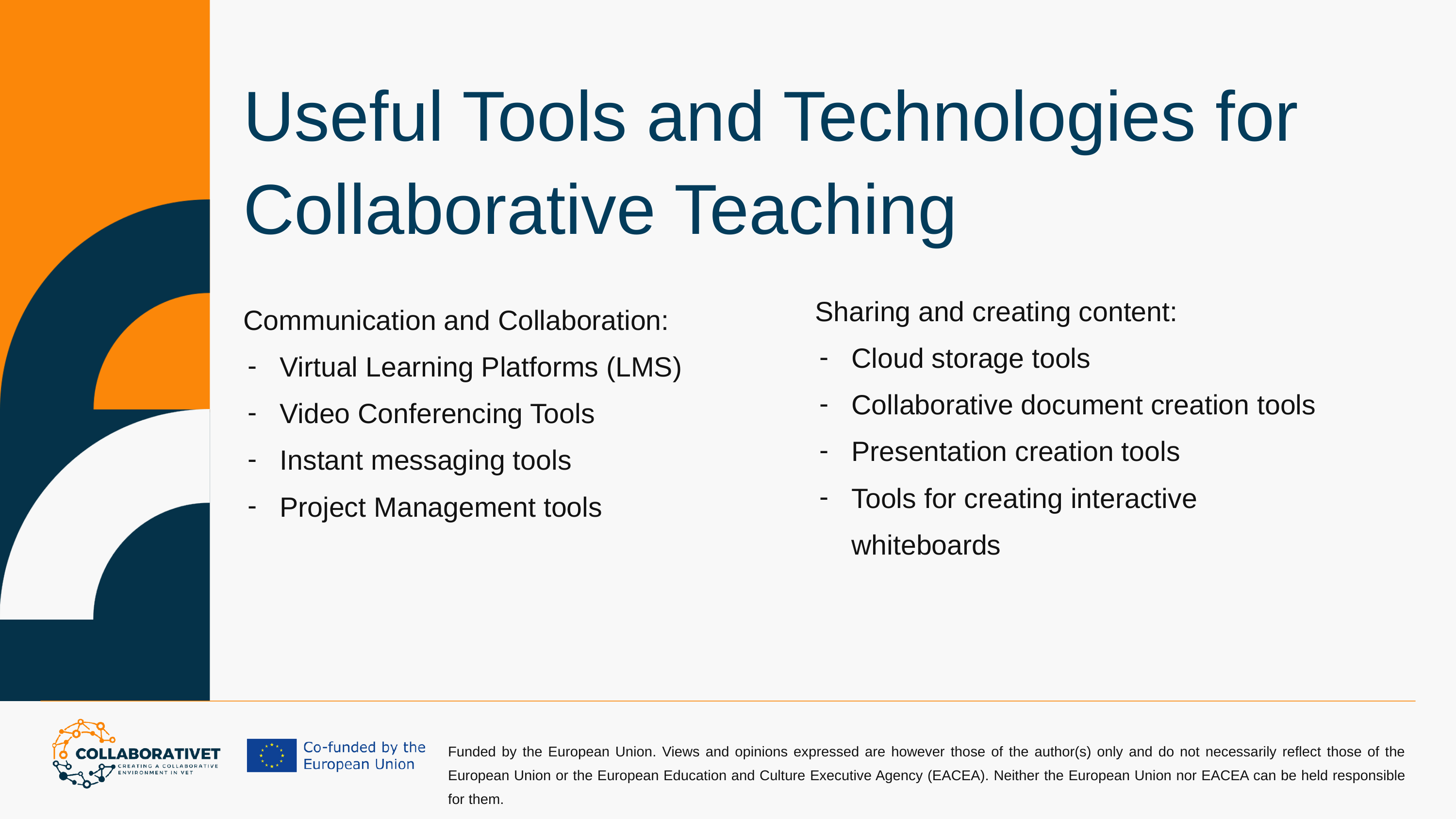

Useful Tools and Technologies for Collaborative Teaching

Sharing and creating content:
Cloud storage tools
Collaborative document creation tools
Presentation creation tools
Tools for creating interactive whiteboards

Communication and Collaboration:
Virtual Learning Platforms (LMS)
Video Conferencing Tools
Instant messaging tools
Project Management tools

Funded by the European Union. Views and opinions expressed are however those of the author(s) only and do not necessarily reflect those of the European Union or the European Education and Culture Executive Agency (EACEA). Neither the European Union nor EACEA can be held responsible for them.